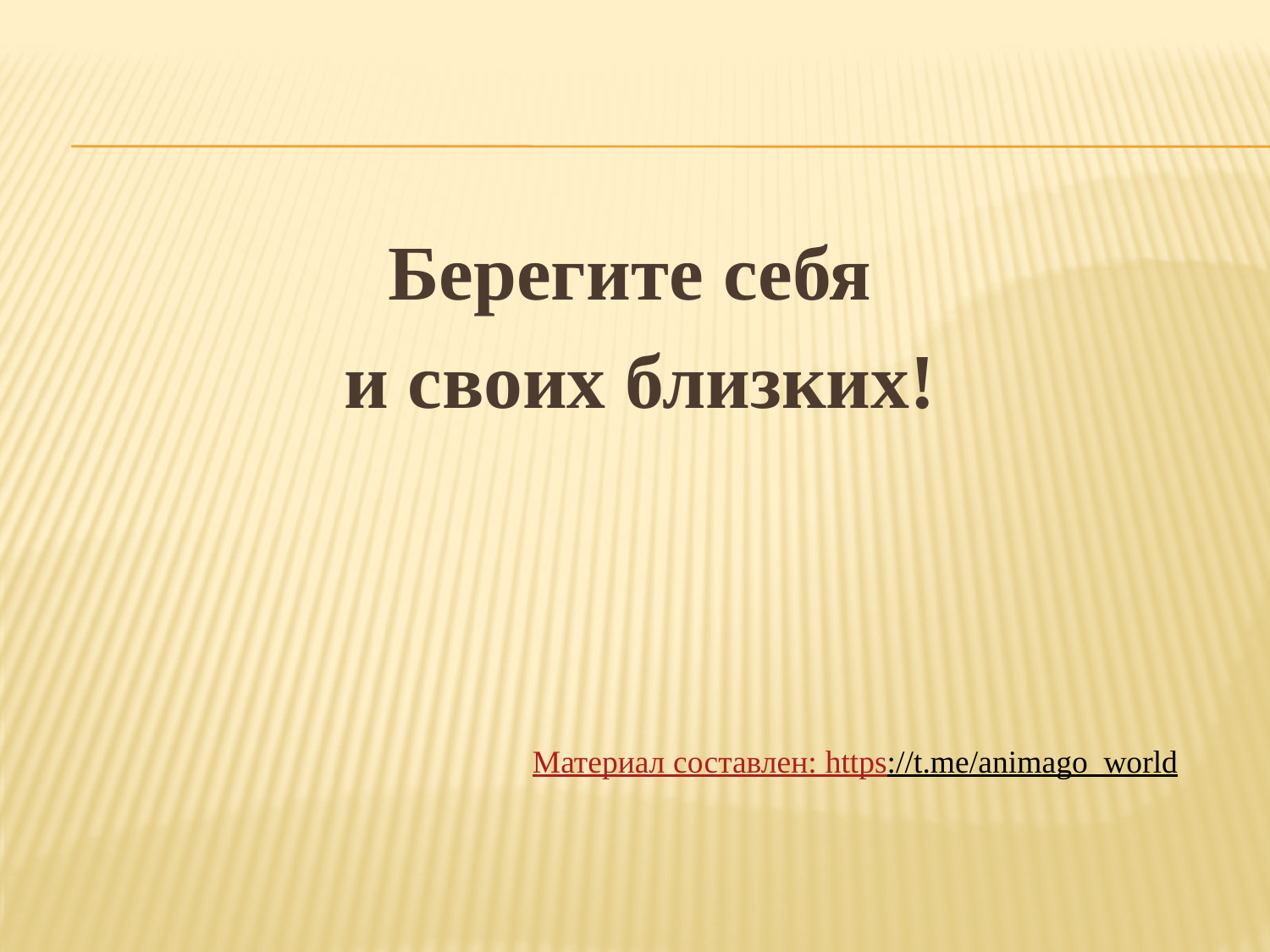

#
Берегите себя
и своих близких!

Материал составлен: https://t.me/animago_world